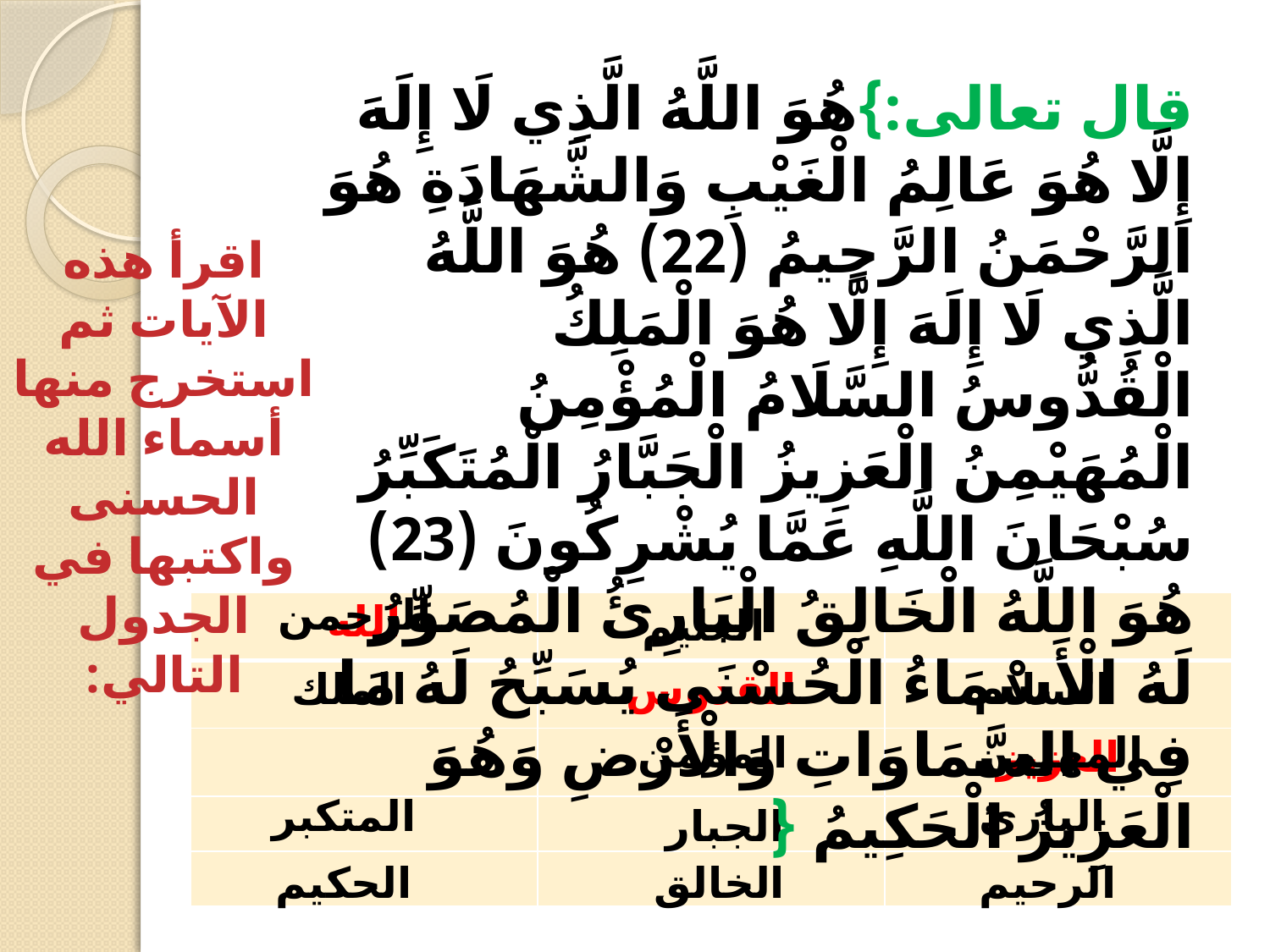

قال تعالى:}هُوَ اللَّهُ الَّذِي لَا إِلَهَ إِلَّا هُوَ عَالِمُ الْغَيْبِ وَالشَّهَادَةِ هُوَ الرَّحْمَنُ الرَّحِيمُ (22) هُوَ اللَّهُ الَّذِي لَا إِلَهَ إِلَّا هُوَ الْمَلِكُ الْقُدُّوسُ السَّلَامُ الْمُؤْمِنُ الْمُهَيْمِنُ الْعَزِيزُ الْجَبَّارُ الْمُتَكَبِّرُ سُبْحَانَ اللَّهِ عَمَّا يُشْرِكُونَ (23) هُوَ اللَّهُ الْخَالِقُ الْبَارِئُ الْمُصَوِّرُ لَهُ الْأَسْمَاءُ الْحُسْنَى يُسَبِّحُ لَهُ مَا فِي السَّمَاوَاتِ وَالْأَرْضِ وَهُوَ الْعَزِيزُ الْحَكِيمُ {

اقرأ هذه الآيات ثم استخرج منها أسماء الله الحسنى واكتبها في الجدول التالي:
الرحمن

| الله |  |  |
| --- | --- | --- |
|  | القدوس |  |
|  |  | العزيز |
|  |  |  |
|  |  |  |
العليم
الملك

السلام

المؤمن

المهيمن

المتكبر

البارئ

الجبار

الحكيم

الخالق

الرحيم